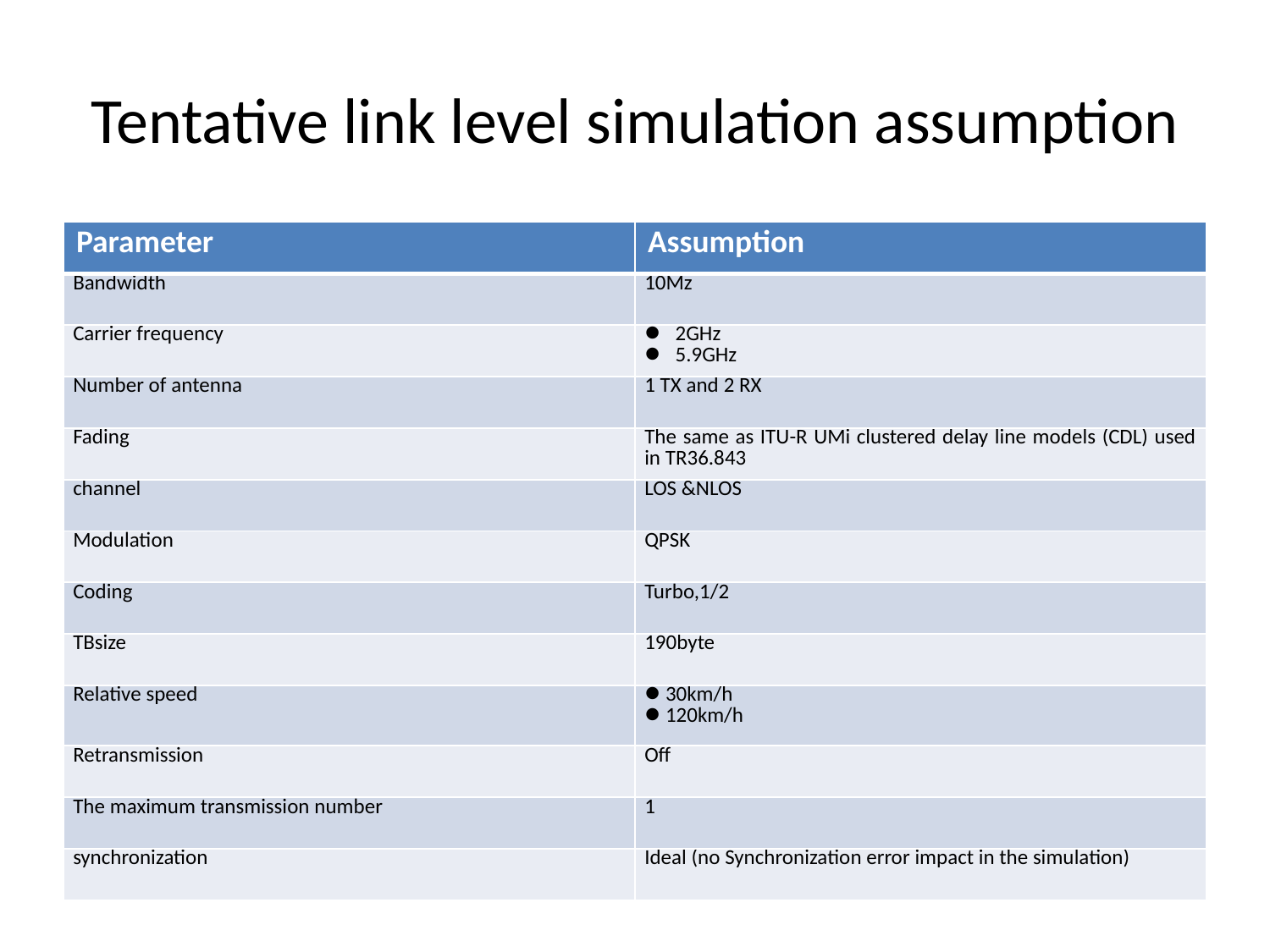

# Tentative link level simulation assumption
| Parameter | Assumption |
| --- | --- |
| Bandwidth | 10Mz |
| Carrier frequency | 2GHz 5.9GHz |
| Number of antenna | 1 TX and 2 RX |
| Fading | The same as ITU-R UMi clustered delay line models (CDL) used in TR36.843 |
| channel | LOS &NLOS |
| Modulation | QPSK |
| Coding | Turbo,1/2 |
| TBsize | 190byte |
| Relative speed | 30km/h 120km/h |
| Retransmission | Off |
| The maximum transmission number | 1 |
| synchronization | Ideal (no Synchronization error impact in the simulation) |